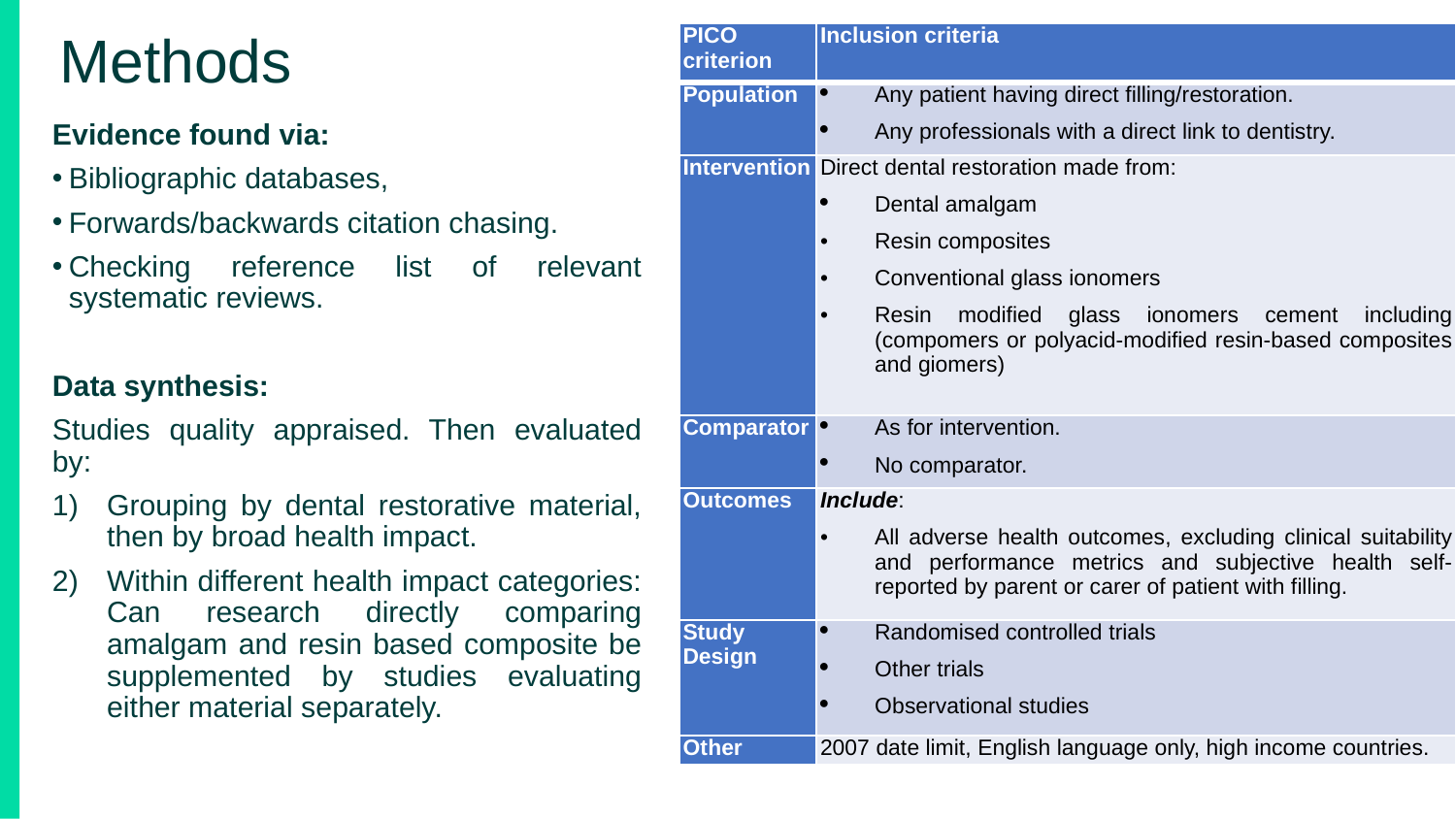

# Methods
| PICO criterion | Inclusion criteria |
| --- | --- |
| Population | Any patient having direct filling/restoration. Any professionals with a direct link to dentistry. |
| Intervention | Direct dental restoration made from:  Dental amalgam  Resin composites  Conventional glass ionomers  Resin modified glass ionomers cement including (compomers or polyacid-modified resin-based composites and giomers) |
| Comparator | As for intervention. No comparator. |
| Outcomes | Include:  All adverse health outcomes, excluding clinical suitability and performance metrics and subjective health self-reported by parent or carer of patient with filling. |
| Study Design | Randomised controlled trials Other trials Observational studies |
| Other | 2007 date limit, English language only, high income countries. |
Evidence found via:
Bibliographic databases,
Forwards/backwards citation chasing.
Checking reference list of relevant systematic reviews.

Data synthesis:
Studies quality appraised. Then evaluated by:
Grouping by dental restorative material, then by broad health impact.
Within different health impact categories: Can research directly comparing amalgam and resin based composite be supplemented by studies evaluating either material separately.